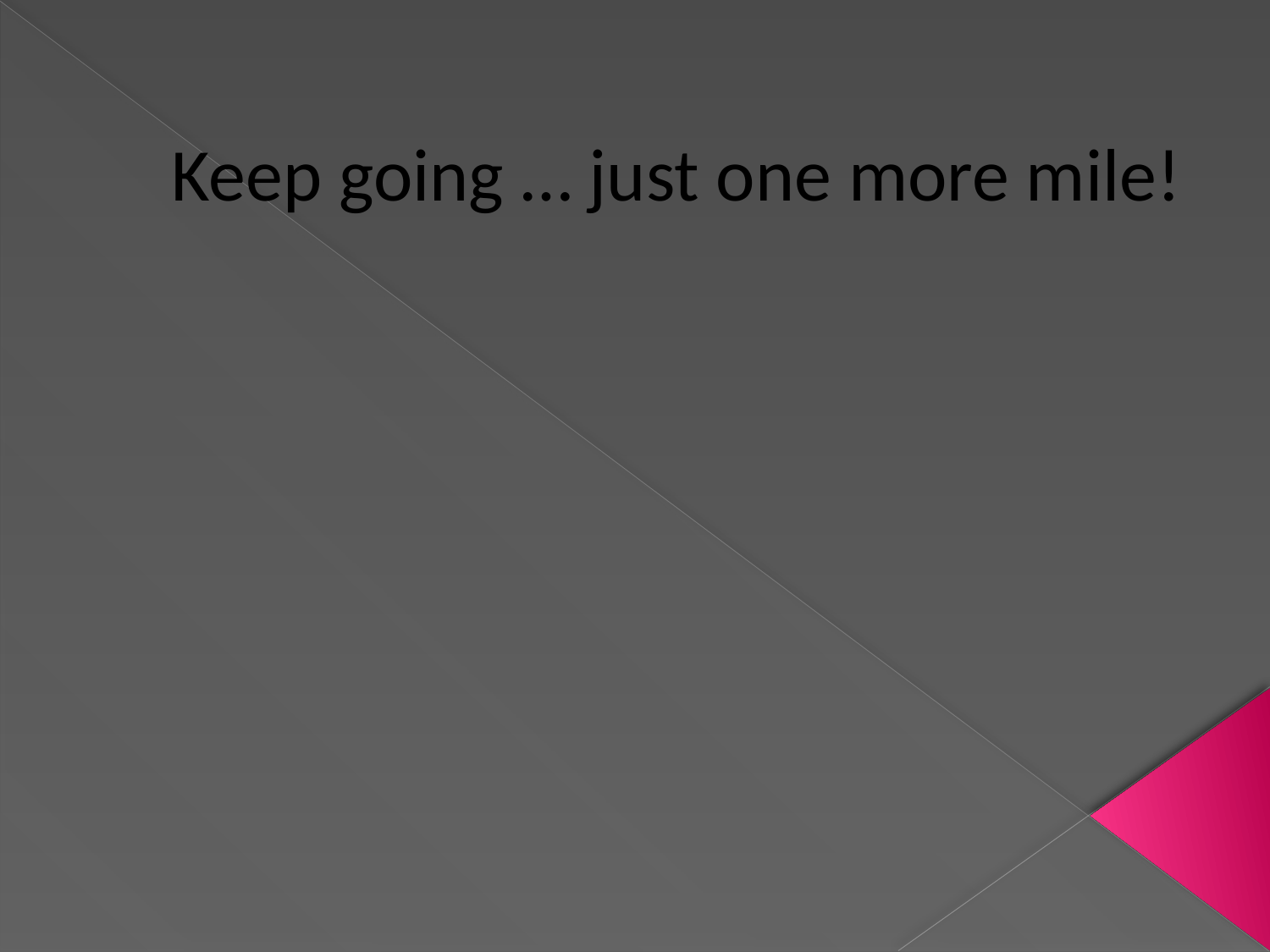

# Keep going … just one more mile!